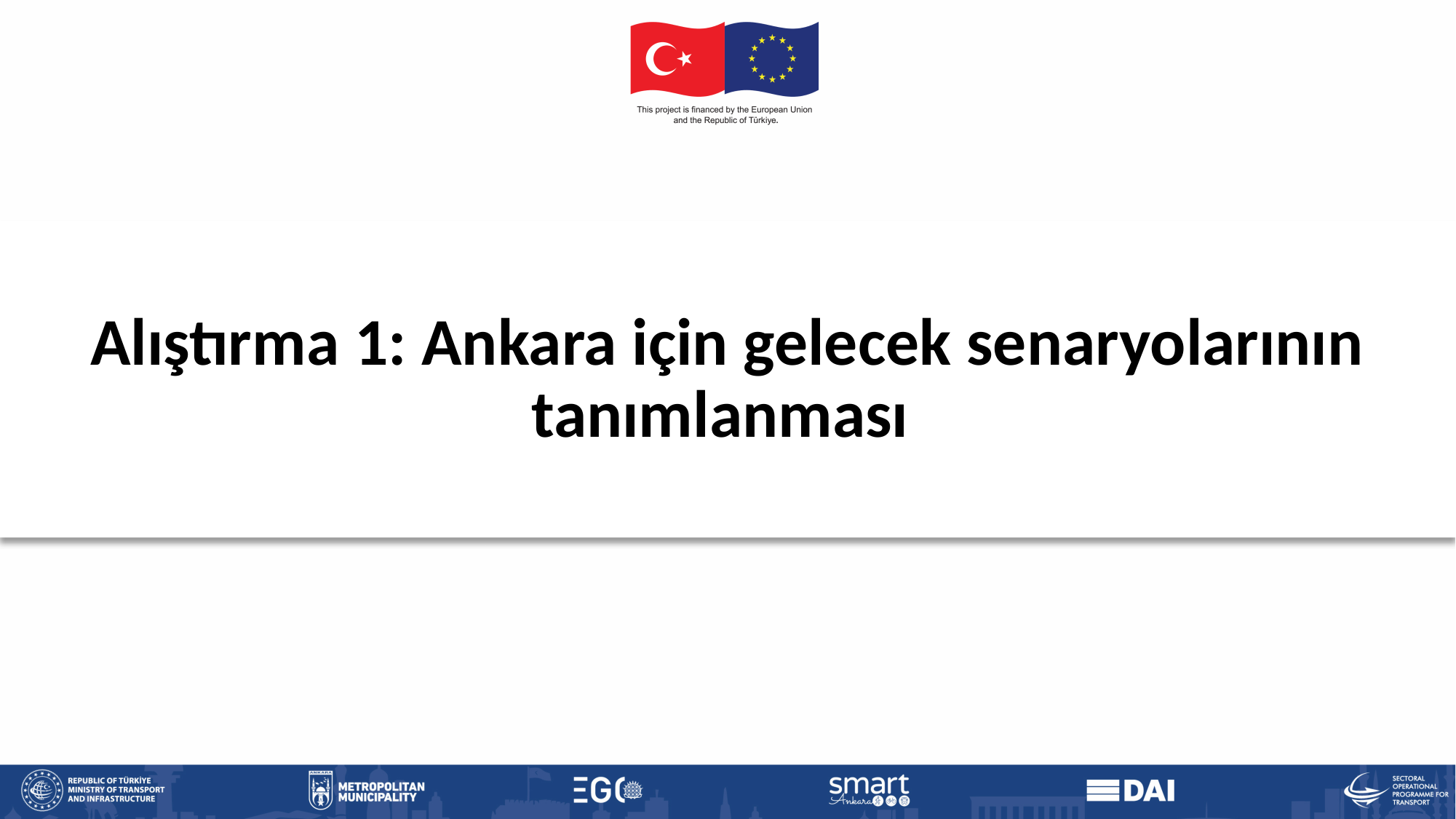

Alıştırma 1: Ankara için gelecek senaryolarının tanımlanması